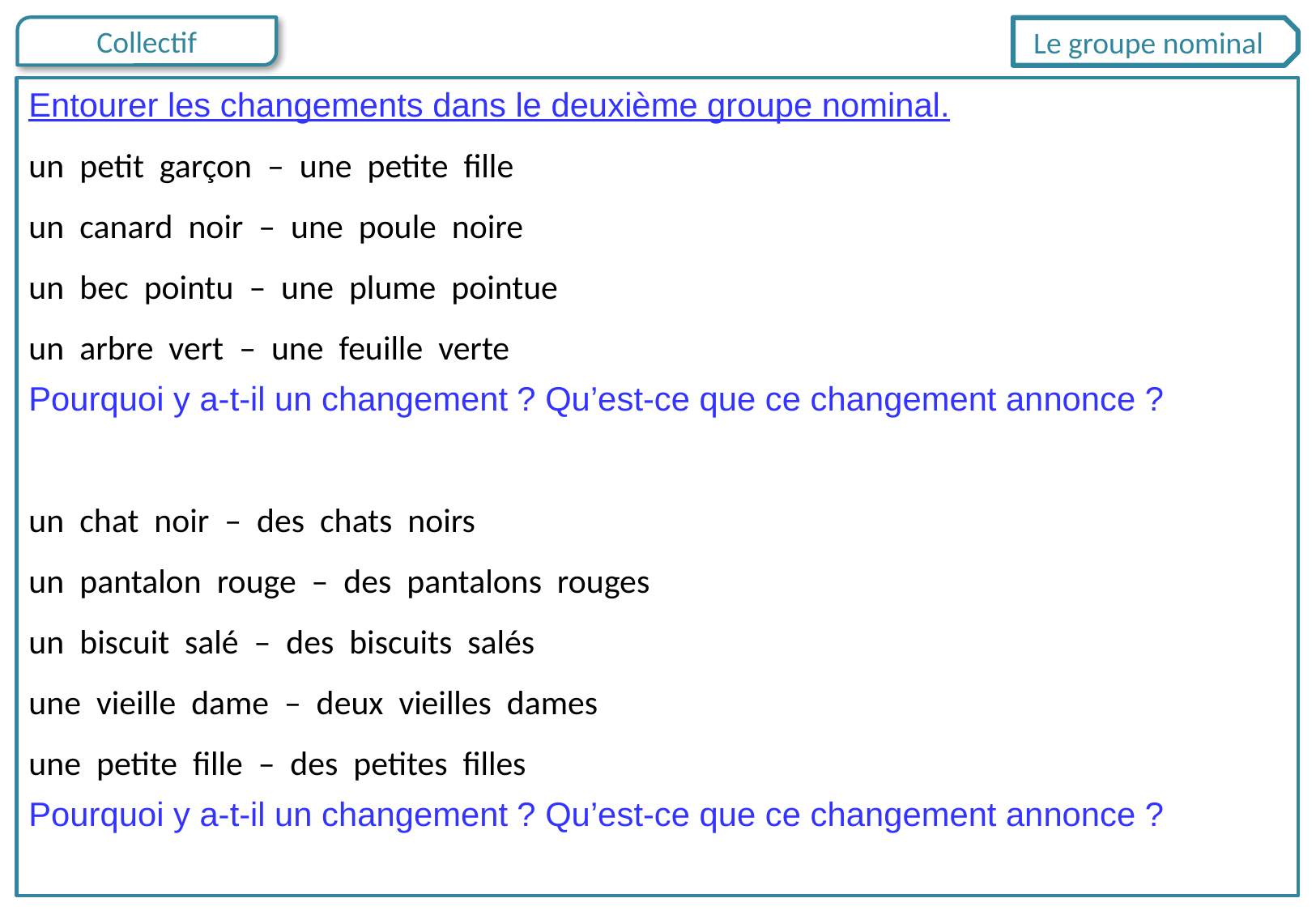

Le groupe nominal
Entourer les changements dans le deuxième groupe nominal.
un  petit  garçon  –  une  petite  fille
un  canard  noir  –  une  poule  noire
un  bec  pointu  –  une  plume  pointue
un  arbre  vert  –  une  feuille  verte
Pourquoi y a-t-il un changement ? Qu’est-ce que ce changement annonce ?

un  chat  noir  –  des  chats  noirs
un  pantalon  rouge  –  des  pantalons  rouges
un  biscuit  salé  –  des  biscuits  salés
une  vieille  dame  –  deux  vieilles  dames
une  petite  fille  –  des  petites  filles
Pourquoi y a-t-il un changement ? Qu’est-ce que ce changement annonce ?